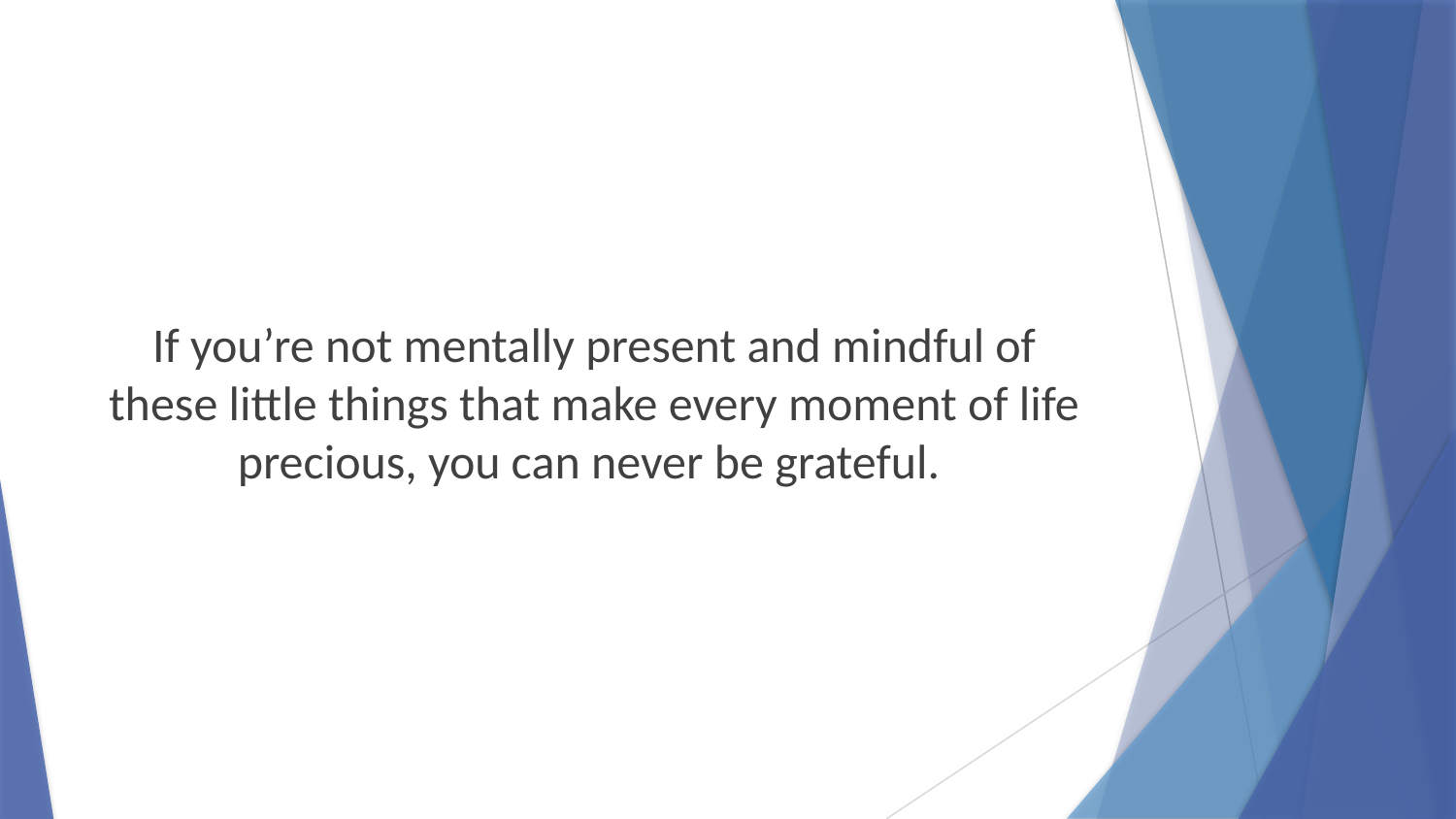

If you’re not mentally present and mindful of these little things that make every moment of life precious, you can never be grateful.